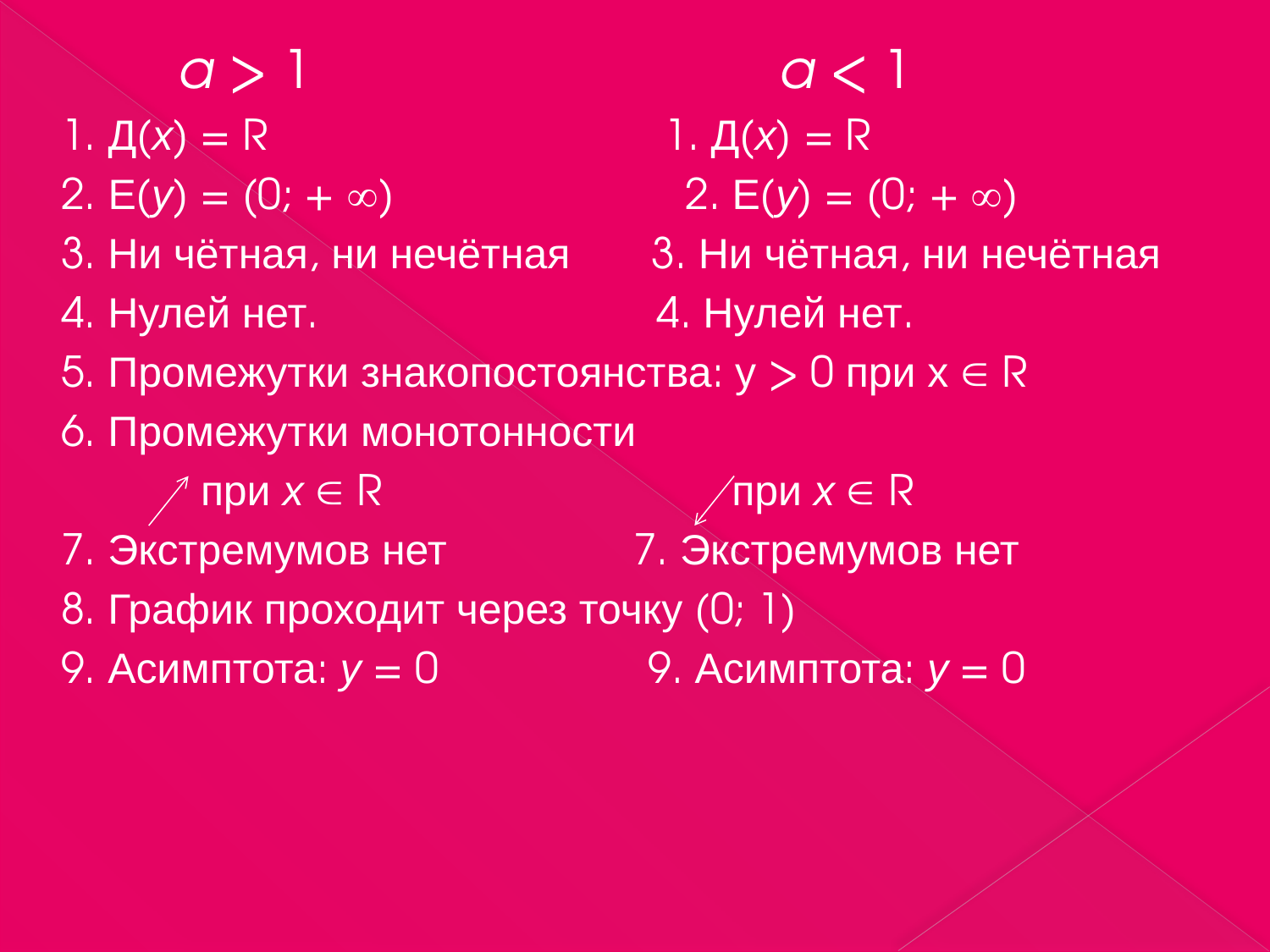

a > 1                                a < 1
1. Д(х) = R                                  1. Д(х) = R
2. Е(у) = (0; + ∞)                         2. Е(у) = (0; + ∞)
3. Ни чётная, ни нечётная       3. Ни чётная, ни нечётная
4. Нулей нет.                             4. Нулей нет.
5. Промежутки знакопостоянства: у > 0 при х ∈ R
6. Промежутки монотонности
            при х ∈ R                              при х ∈ R
7. Экстремумов нет                7. Экстремумов нет
8. График проходит через точку (0; 1)
9. Асимптота: у = 0                  9. Асимптота: у = 0